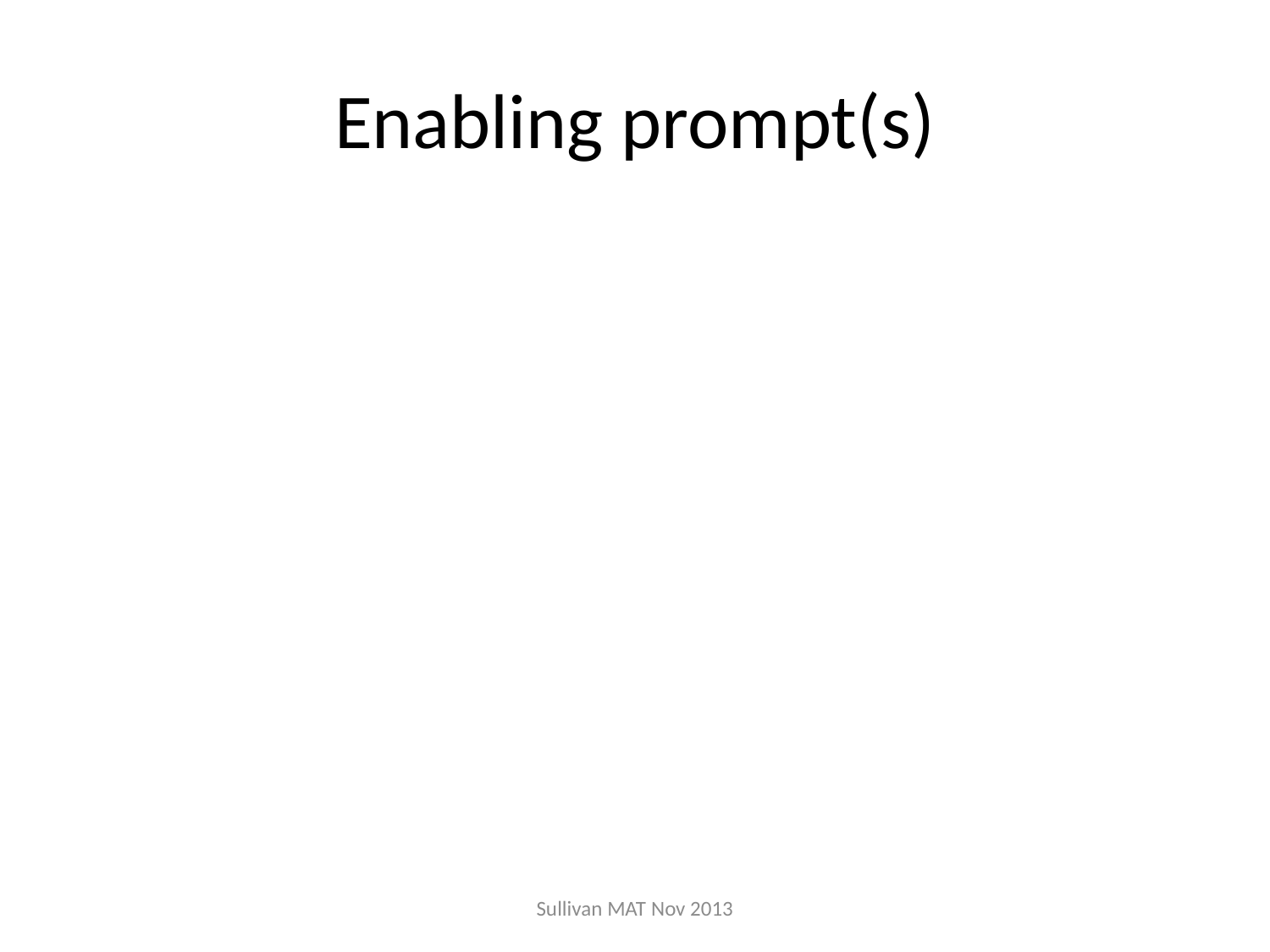

# Enabling prompt(s)

Sullivan MAT Nov 2013